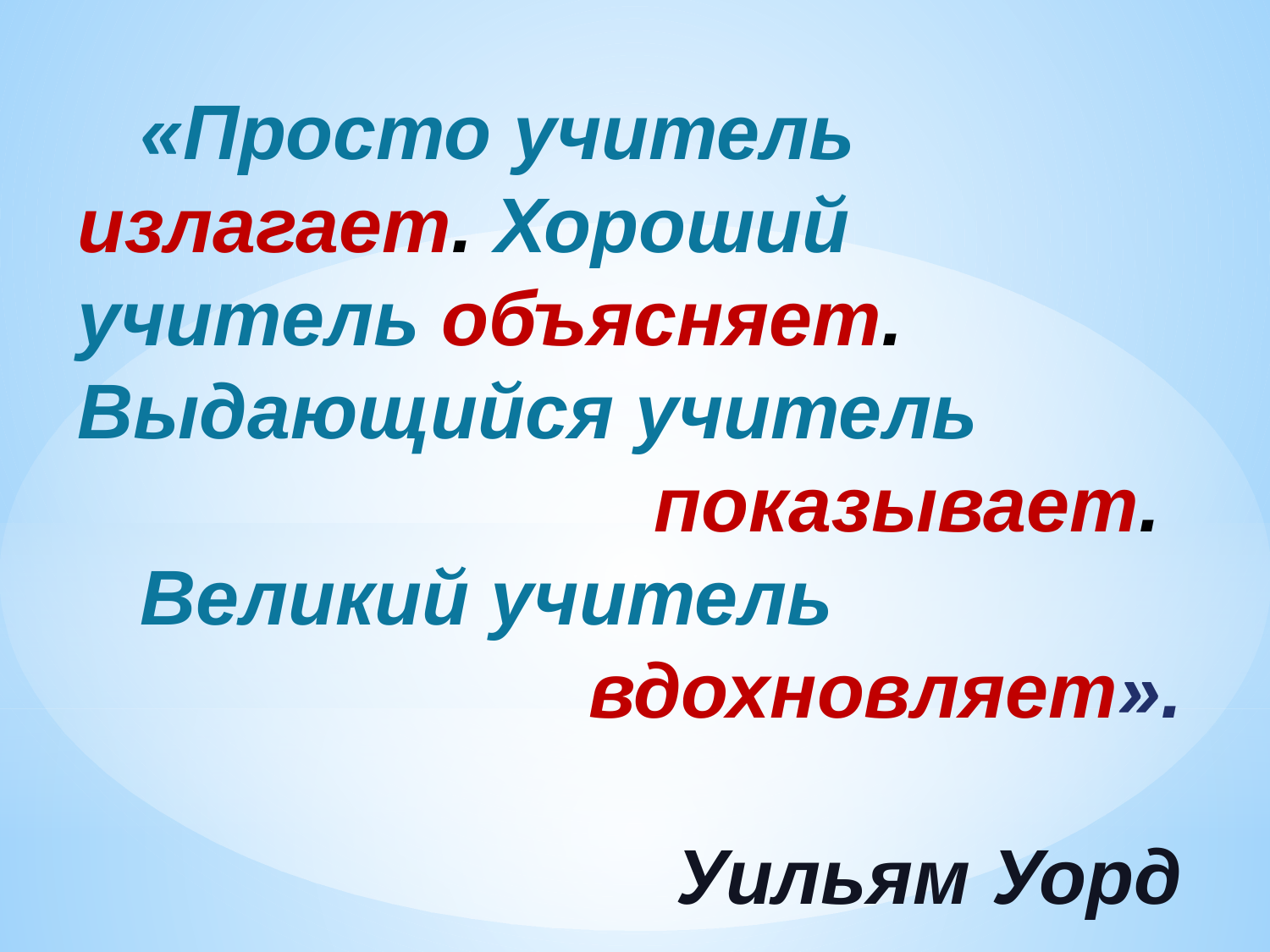

«Просто учитель излагает. Хороший учитель объясняет. Выдающийся учитель
показывает.
Великий учитель
вдохновляет».

Уильям Уорд